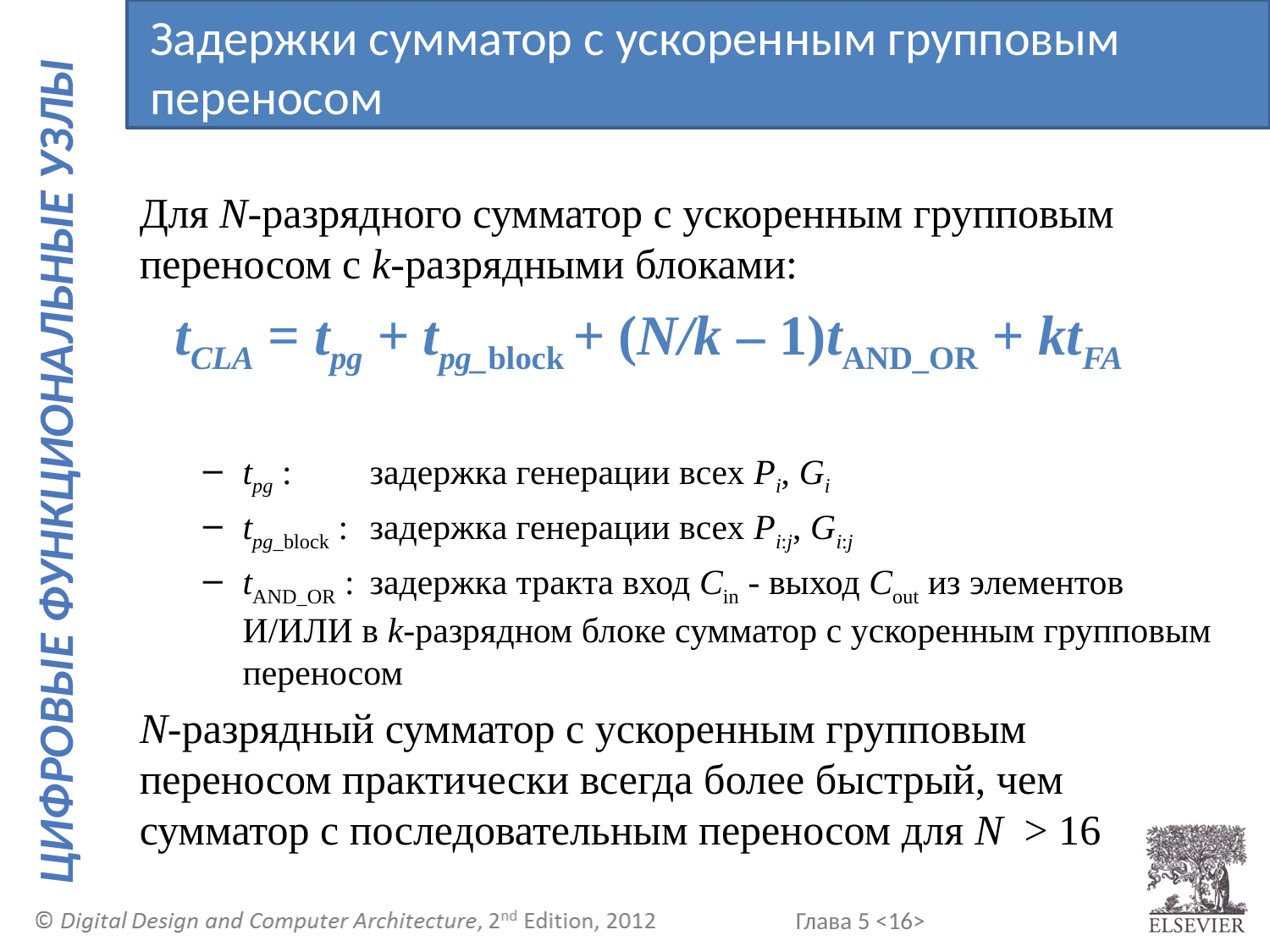

Задержки сумматор с ускоренным групповым переносом
Для N-разрядного сумматор с ускоренным групповым переносом с k-разрядными блоками:
   tCLA = tpg + tpg_block + (N/k – 1)tAND_OR + ktFA

tpg : 	задержка генерации всех Pi, Gi
tpg_block :	задержка генерации всех Pi:j, Gi:j
tAND_OR :	задержка тракта вход Cin - выход Cout из элементов И/ИЛИ в k-разрядном блоке сумматор с ускоренным групповым переносом
N-разрядный сумматор с ускоренным групповым переносом практически всегда более быстрый, чем  сумматор с последовательным переносом для N  > 16